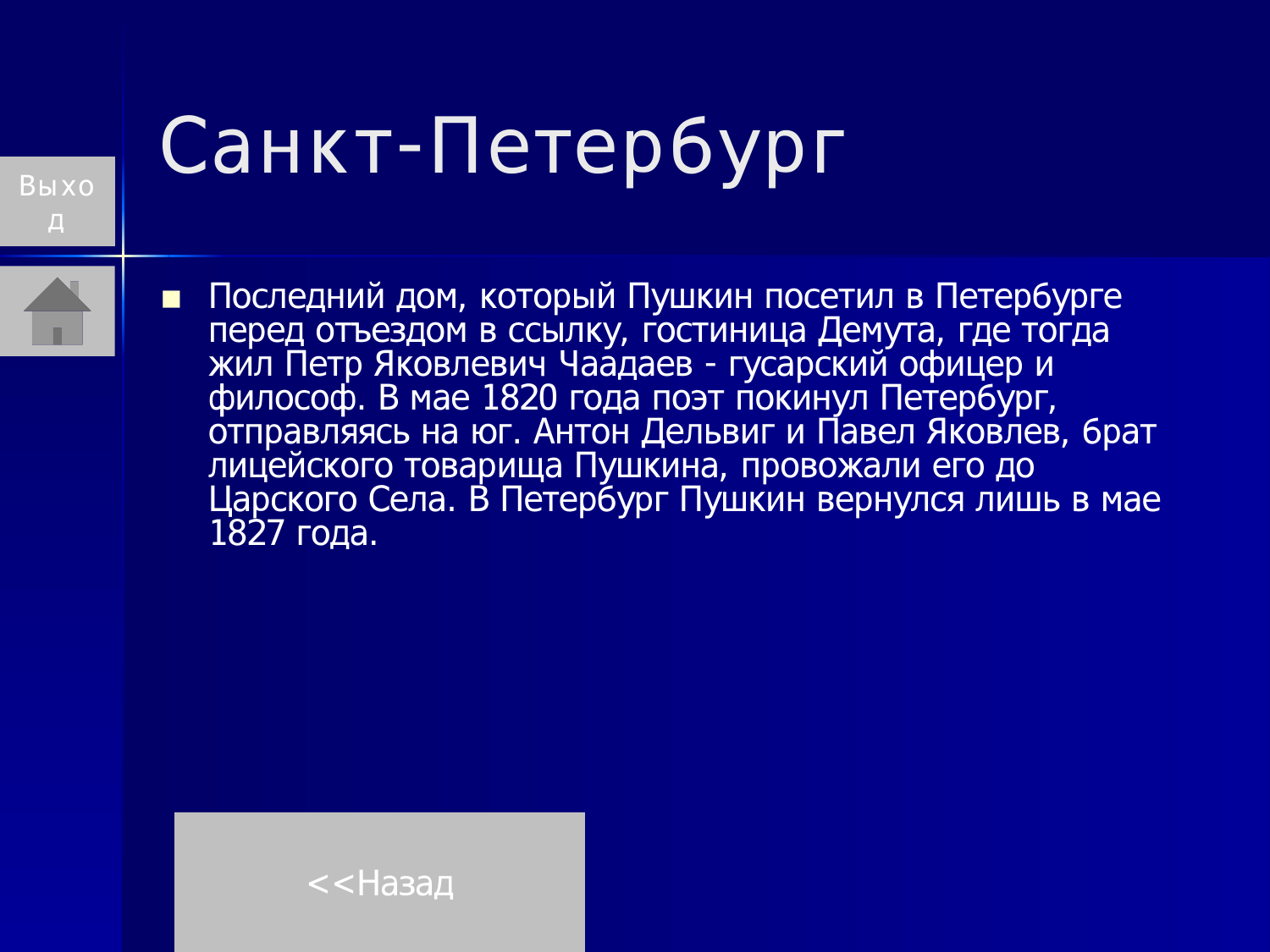

# Санкт-Петербург
Выход

Последний дом, который Пушкин посетил в Петербурге перед отъездом в ссылку, гостиница Демута, где тогда жил Петр Яковлевич Чаадаев - гусарский офицер и философ. В мае 1820 года поэт покинул Петербург, отправляясь на юг. Антон Дельвиг и Павел Яковлев, брат лицейского товарища Пушкина, провожали его до Царского Села. В Петербург Пушкин вернулся лишь в мае 1827 года.
<<Назад